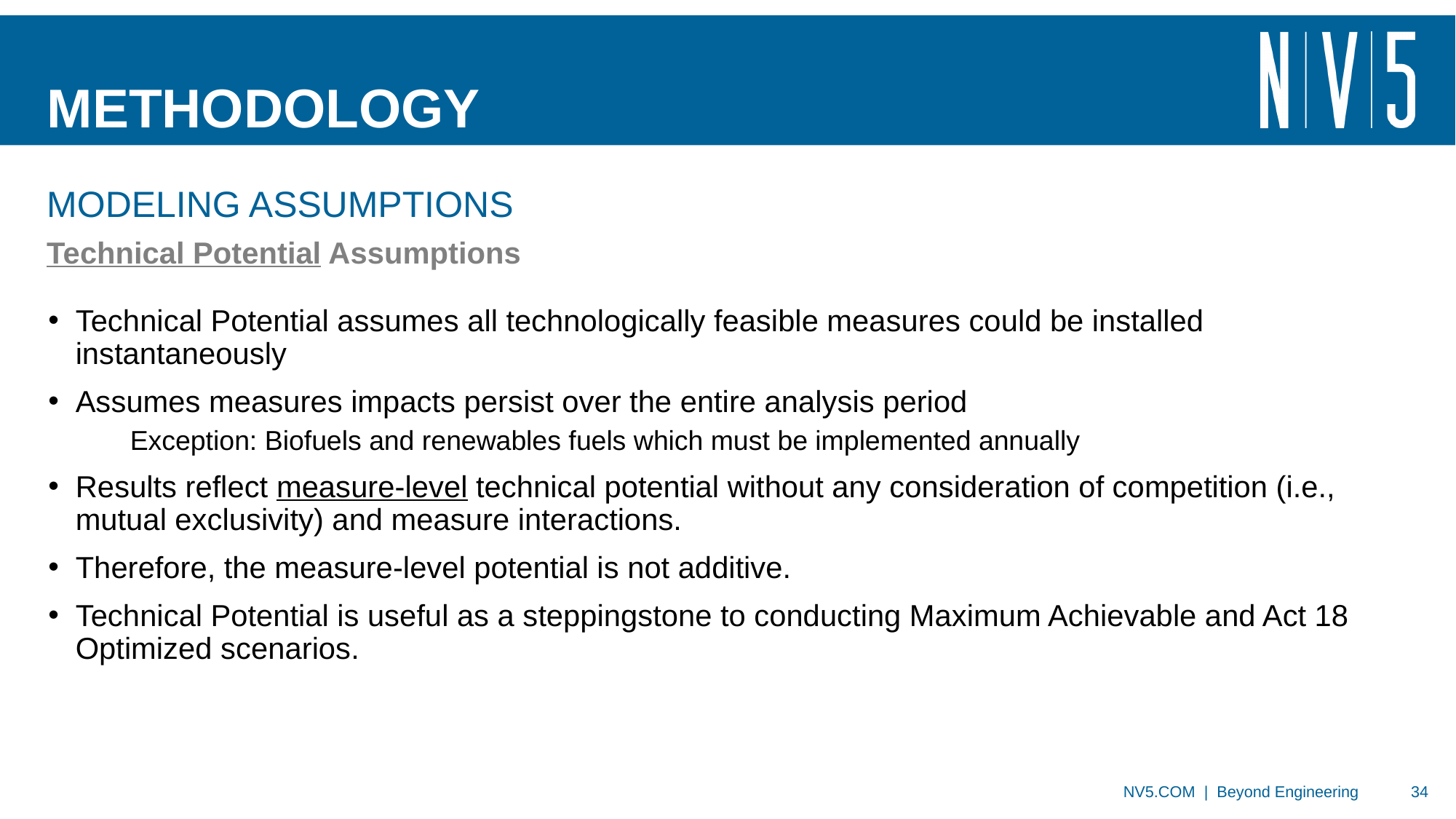

# Methodology
Modeling assumptions
Technical Potential Assumptions
Technical Potential assumes all technologically feasible measures could be installed instantaneously
Assumes measures impacts persist over the entire analysis period
Exception: Biofuels and renewables fuels which must be implemented annually
Results reflect measure-level technical potential without any consideration of competition (i.e., mutual exclusivity) and measure interactions.
Therefore, the measure-level potential is not additive.
Technical Potential is useful as a steppingstone to conducting Maximum Achievable and Act 18 Optimized scenarios.